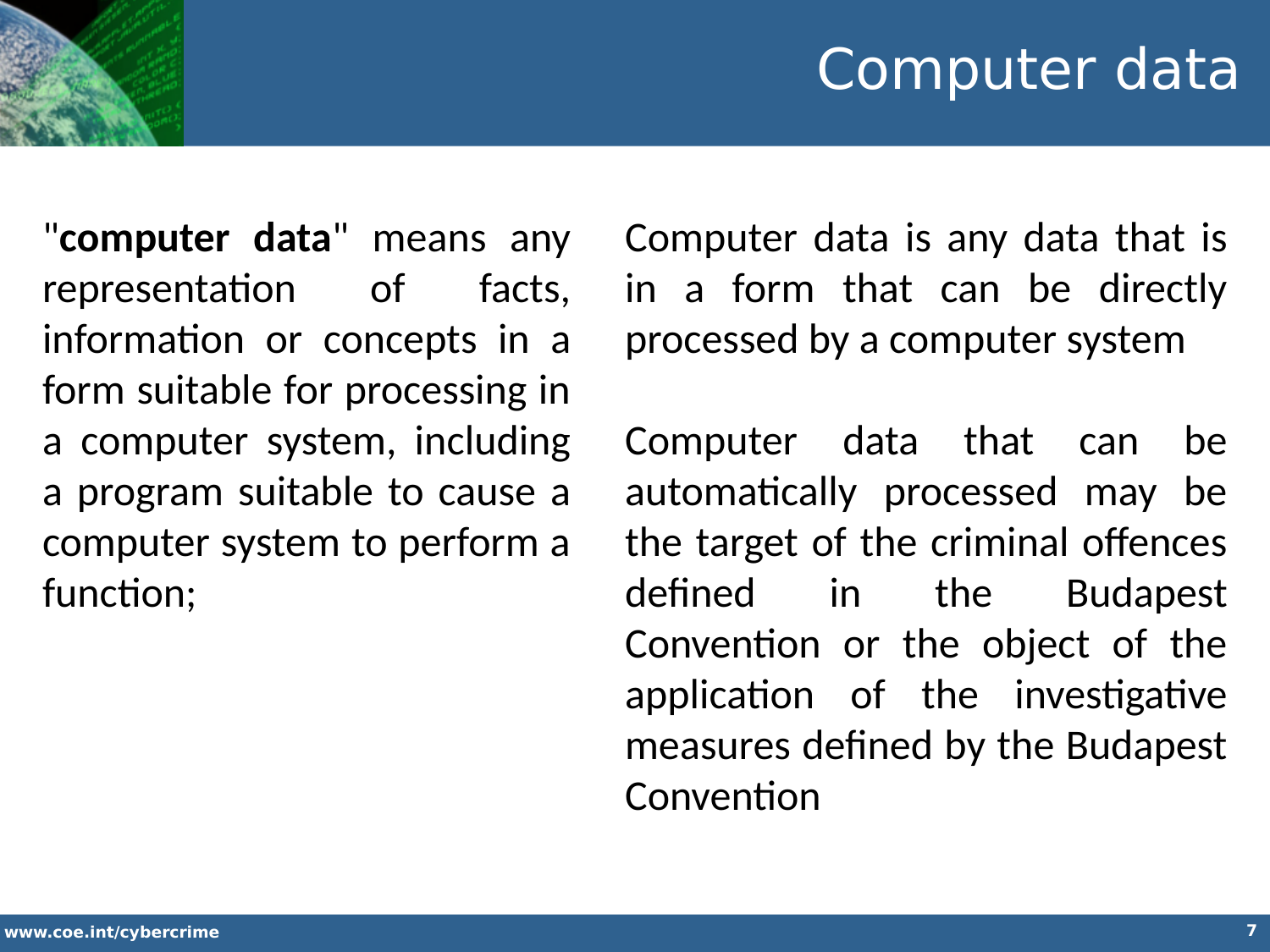

Computer data
Computer data is any data that is in a form that can be directly processed by a computer system

Computer data that can be automatically processed may be the target of the criminal offences defined in the Budapest Convention or the object of the application of the investigative measures defined by the Budapest Convention
"computer data" means any representation of facts, information or concepts in a form suitable for processing in a computer system, including a program suitable to cause a computer system to perform a function;